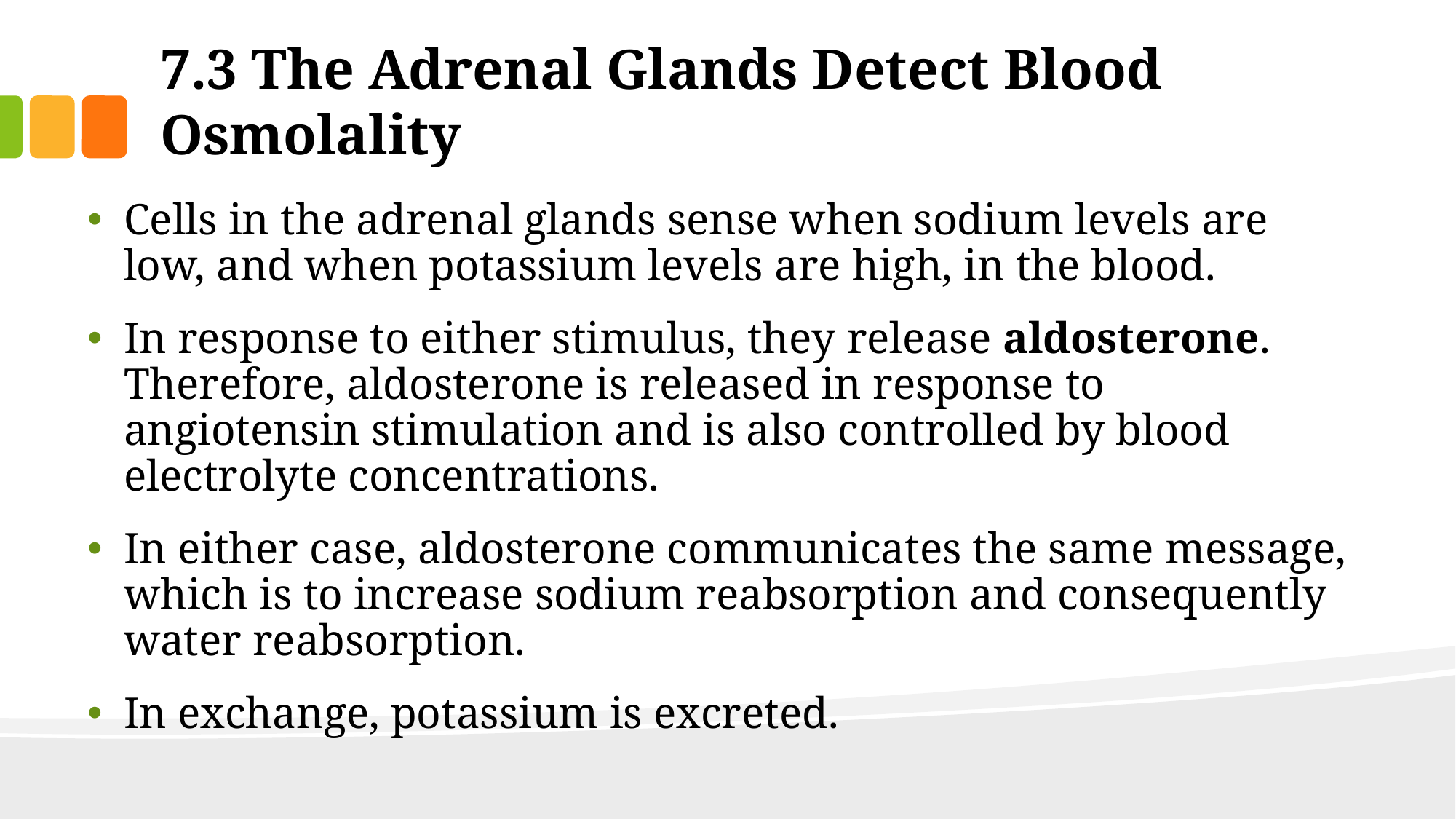

# 7.3 The Adrenal Glands Detect Blood Osmolality
Cells in the adrenal glands sense when sodium levels are low, and when potassium levels are high, in the blood.
In response to either stimulus, they release aldosterone. Therefore, aldosterone is released in response to angiotensin stimulation and is also controlled by blood electrolyte concentrations.
In either case, aldosterone communicates the same message, which is to increase sodium reabsorption and consequently water reabsorption.
In exchange, potassium is excreted.